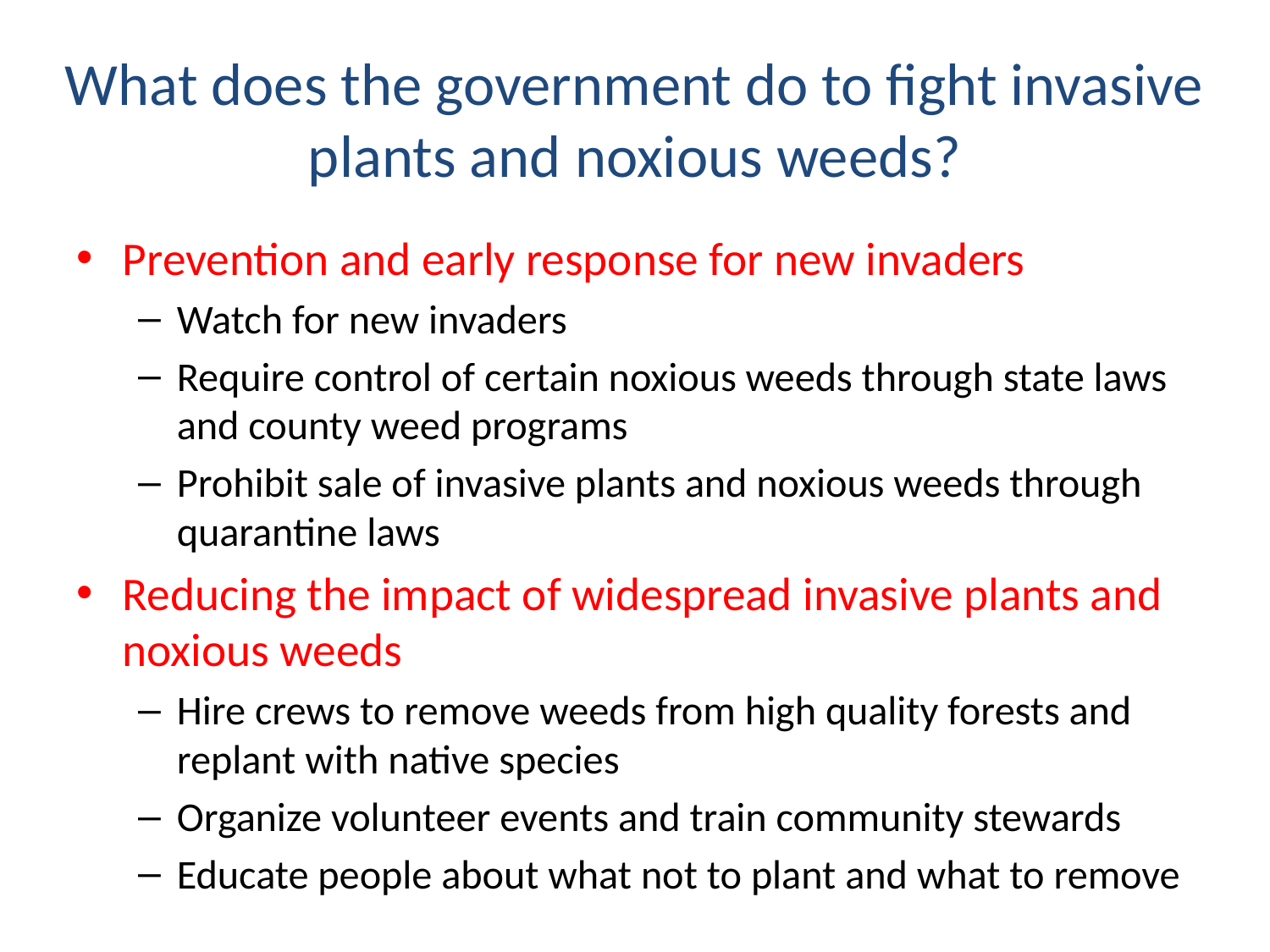

# What does the government do to fight invasive plants and noxious weeds?
Prevention and early response for new invaders
Watch for new invaders
Require control of certain noxious weeds through state laws and county weed programs
Prohibit sale of invasive plants and noxious weeds through quarantine laws
Reducing the impact of widespread invasive plants and noxious weeds
Hire crews to remove weeds from high quality forests and replant with native species
Organize volunteer events and train community stewards
Educate people about what not to plant and what to remove